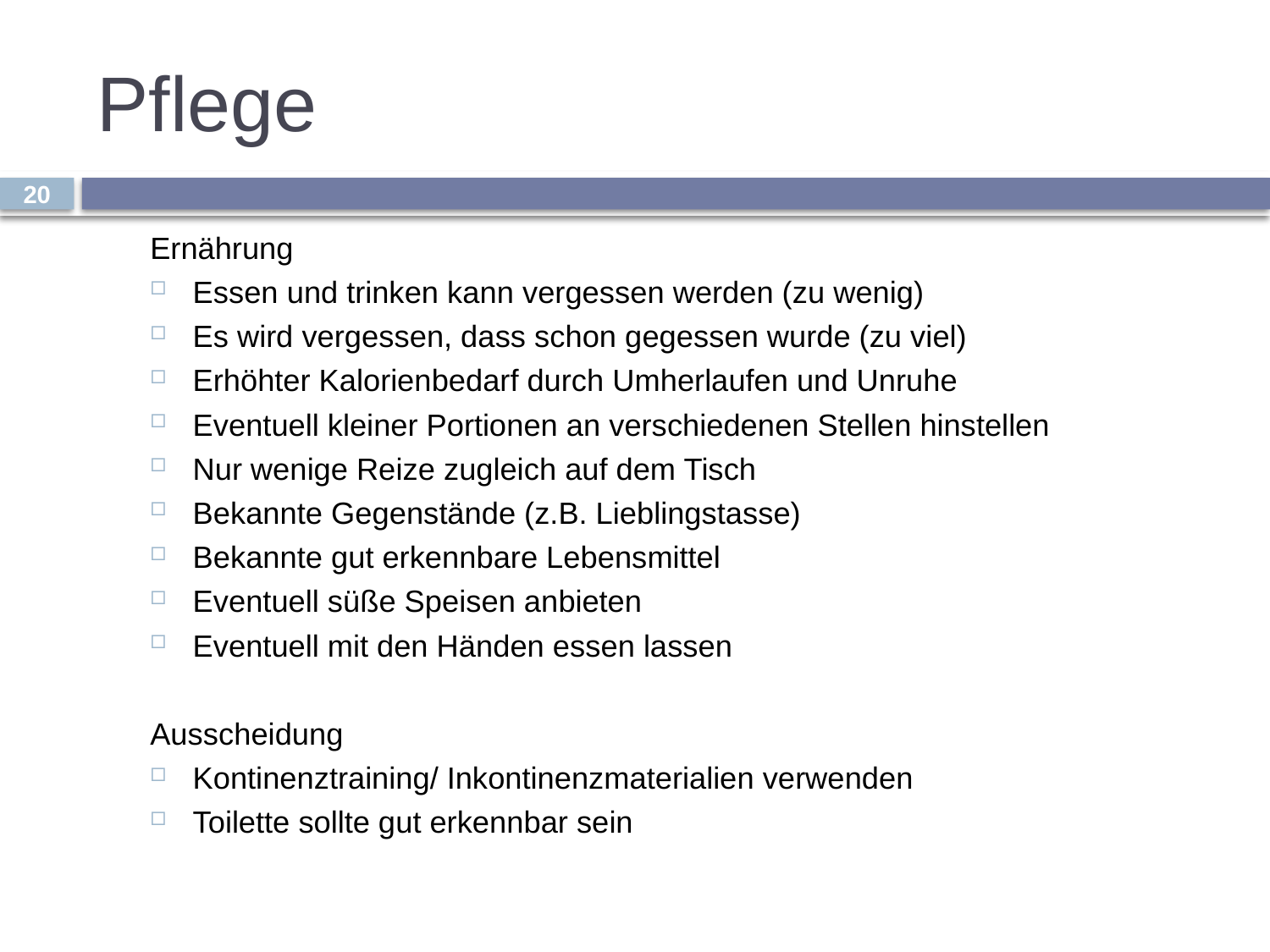

# Pflege
20
Ernährung
Essen und trinken kann vergessen werden (zu wenig)
Es wird vergessen, dass schon gegessen wurde (zu viel)
Erhöhter Kalorienbedarf durch Umherlaufen und Unruhe
Eventuell kleiner Portionen an verschiedenen Stellen hinstellen
Nur wenige Reize zugleich auf dem Tisch
Bekannte Gegenstände (z.B. Lieblingstasse)
Bekannte gut erkennbare Lebensmittel
Eventuell süße Speisen anbieten
Eventuell mit den Händen essen lassen

Ausscheidung
Kontinenztraining/ Inkontinenzmaterialien verwenden
Toilette sollte gut erkennbar sein